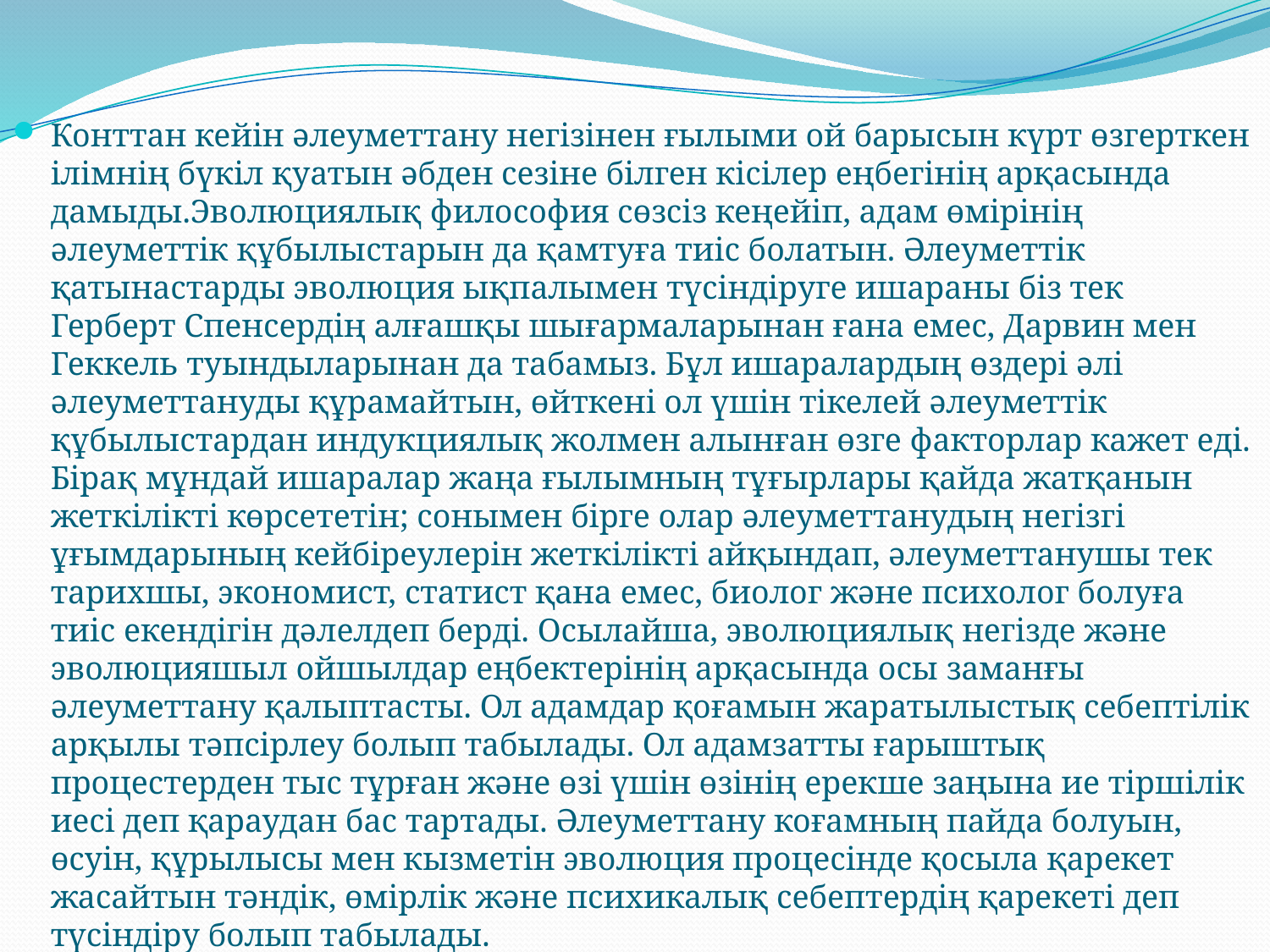

Конттан кейін әлеуметтану негізінен ғылыми ой барысын күрт өзгерткен ілімнің бүкіл қуатын әбден сезіне білген кісілер еңбегінің арқасында дамыды.Эволюциялық философия сөзсіз кеңейіп, адам өмірінің әлеуметтік құбылыстарын да қамтуға тиіс болатын. Әлеуметтік қатынастарды эволюция ықпалымен түсіндіруге ишараны біз тек Герберт Спенсердің алғашқы шығармаларынан ғана емес, Дарвин мен Геккель туындыларынан да табамыз. Бұл ишаралардың өздері әлі әлеуметтануды құрамайтын, өйткені ол үшін тікелей әлеуметтік құбылыстардан индукциялық жолмен алынған өзге факторлар кажет еді. Бірақ мұндай ишаралар жаңа ғылымның тұғырлары қайда жатқанын жеткілікті көрсететін; сонымен бірге олар әлеуметтанудың негізгі ұғымдарының кейбіреулерін жеткілікті айқындап, әлеуметтанушы тек тарихшы, экономист, статист қана емес, биолог және психолог болуға тиіс екендігін дәлелдеп берді. Осылайша, эволюциялық негізде және эволюцияшыл ойшылдар еңбектерінің арқасында осы заманғы әлеуметтану қалыптасты. Ол адамдар қоғамын жаратылыстық себептілік арқылы тәпсірлеу болып табылады. Ол адамзатты ғарыштық процестерден тыс тұрған және өзі үшін өзінің ерекше заңына ие тіршілік иесі деп қараудан бас тартады. Әлеуметтану коғамның пайда болуын, өсуін, құрылысы мен кызметін эволюция процесінде қосыла қарекет жасайтын тәндік, өмірлік және психикалық себептердің қарекеті деп түсіндіру болып табылады.